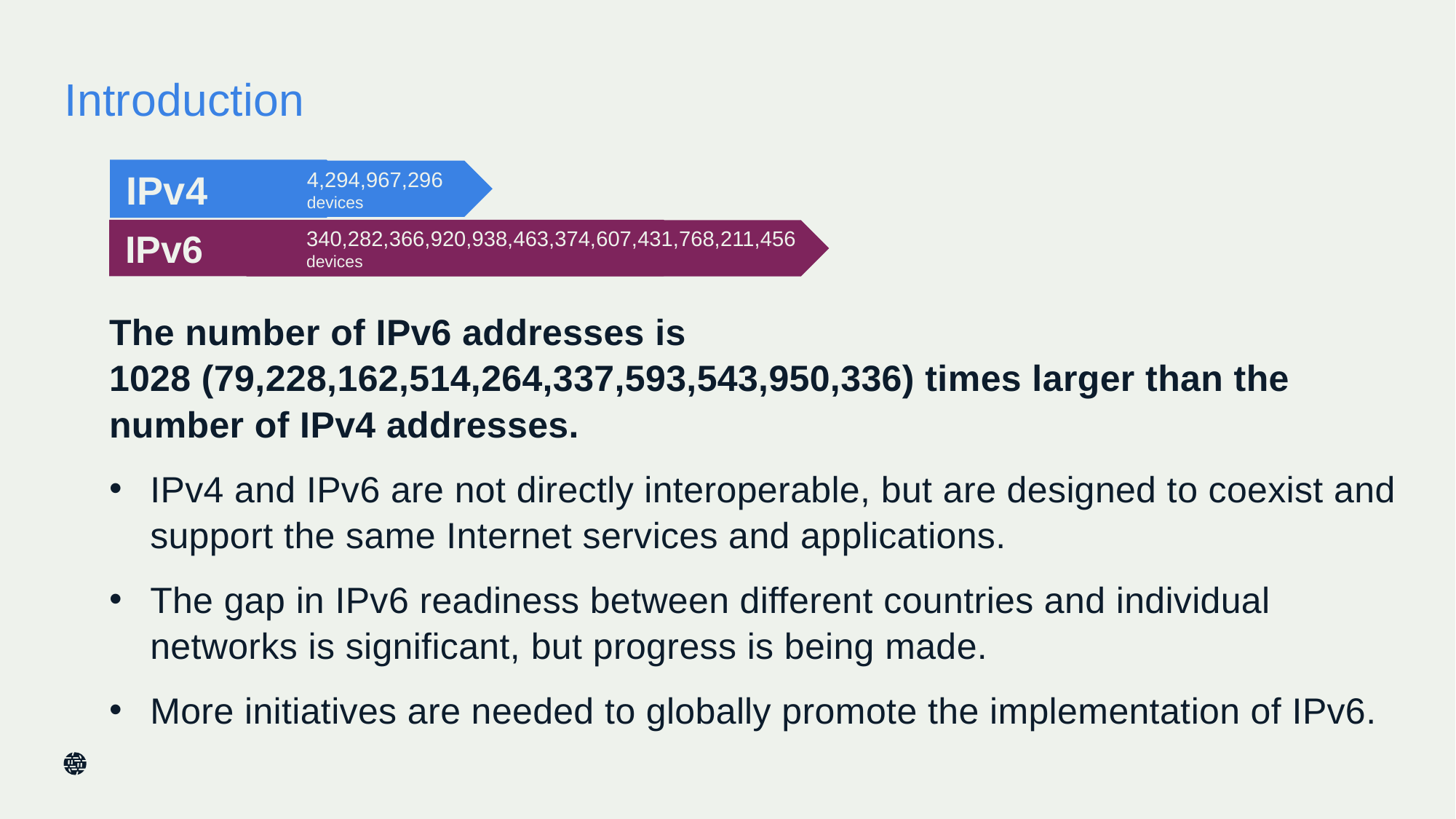

# Introduction
4,294,967,296
devices
 IPv4
 IPv6
340,282,366,920,938,463,374,607,431,768,211,456
devices
The number of IPv6 addresses is 1028 (79,228,162,514,264,337,593,543,950,336) times larger than the number of IPv4 addresses.
IPv4 and IPv6 are not directly interoperable, but are designed to coexist and support the same Internet services and applications.
The gap in IPv6 readiness between different countries and individual networks is significant, but progress is being made.
More initiatives are needed to globally promote the implementation of IPv6.